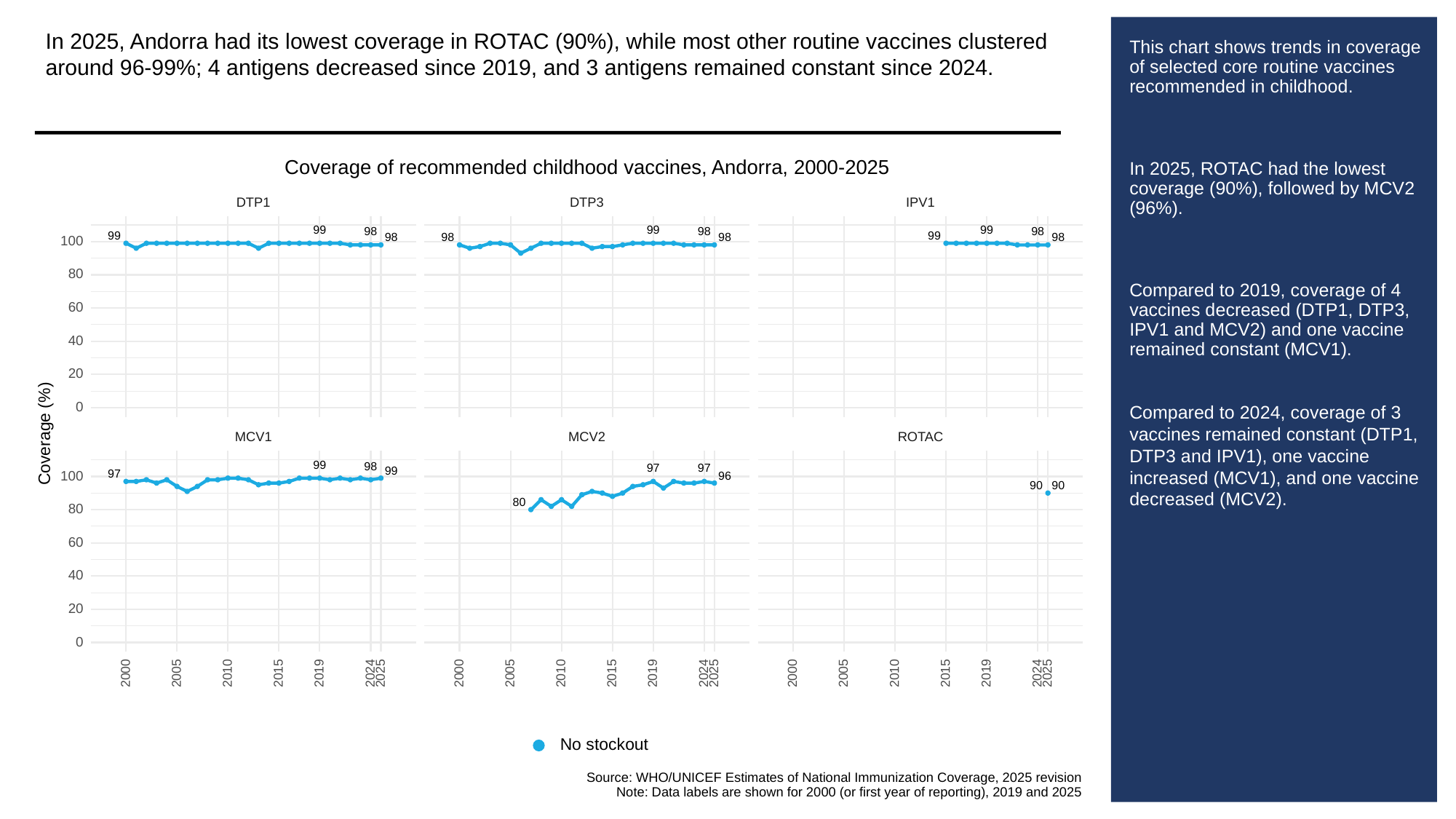

In 2025, Andorra had its lowest coverage in ROTAC (90%), while most other routine vaccines clustered around 96-99%; 4 antigens decreased since 2019, and 3 antigens remained constant since 2024.
# This chart shows trends in coverage of selected core routine vaccines recommended in childhood.

In 2025, ROTAC had the lowest coverage (90%), followed by MCV2 (96%).

Compared to 2019, coverage of 4 vaccines decreased (DTP1, DTP3, IPV1 and MCV2) and one vaccine remained constant (MCV1).

Compared to 2024, coverage of 3 vaccines remained constant (DTP1, DTP3 and IPV1), one vaccine increased (MCV1), and one vaccine decreased (MCV2).

Coverage of recommended childhood vaccines, Andorra, 2000-2025
DTP3
DTP1
IPV1

99
99
99
98
98
98
99
99
98
98
98
98
100

80

60

40

20

0

Coverage (%)
ROTAC
MCV1
MCV2

99
98
97
97
99
97
100
96

90
90

80

80

60

40

20

0

2000
2005
2010
2015
2019
2024
2025
2000
2005
2010
2015
2019
2024
2025
2000
2005
2010
2015
2019
2024
2025
No stockout

Source: WHO/UNICEF Estimates of National Immunization Coverage, 2025 revision
Note: Data labels are shown for 2000 (or first year of reporting), 2019 and 2025